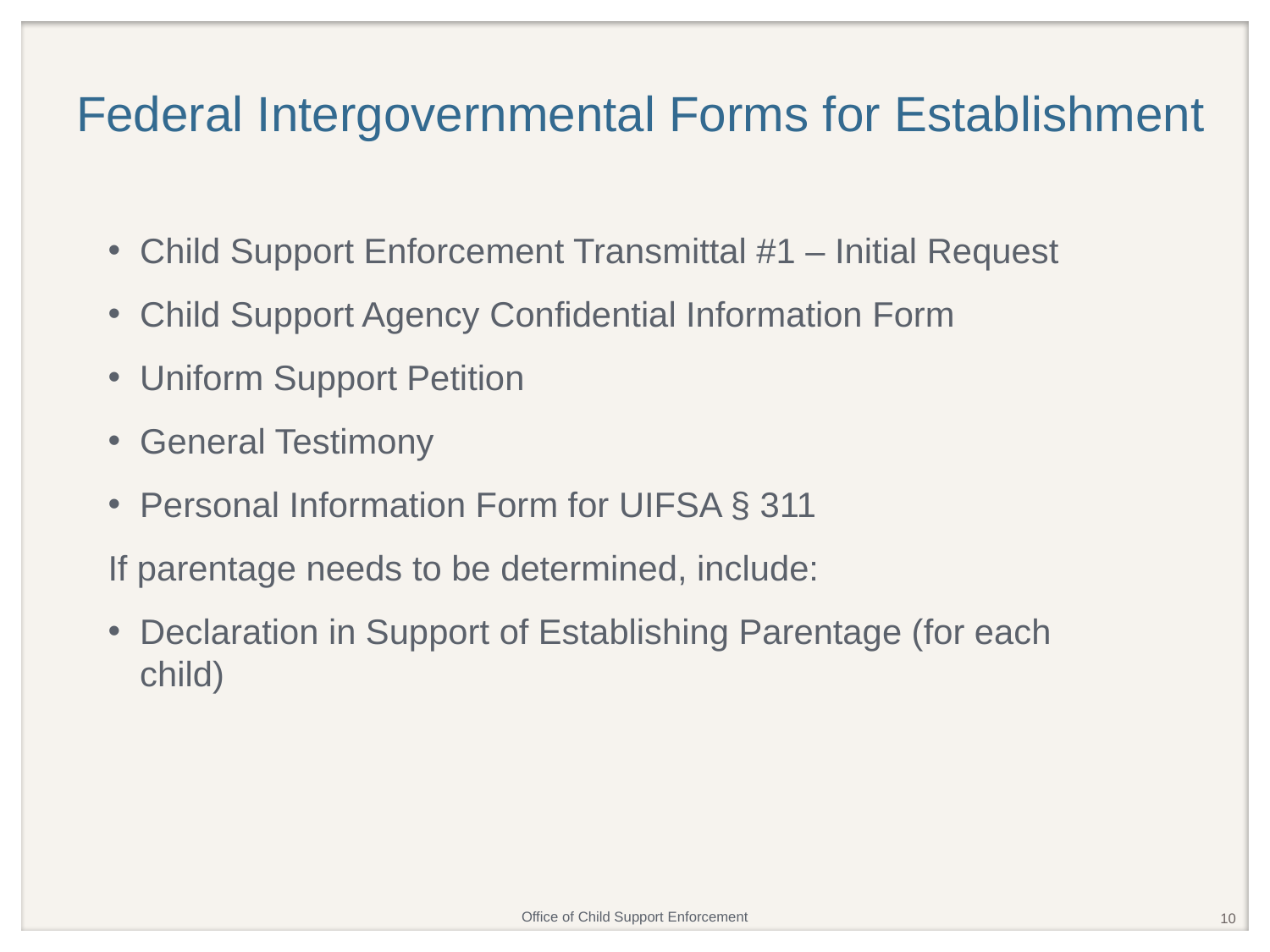

# Federal Intergovernmental Forms for Establishment
Child Support Enforcement Transmittal #1 – Initial Request
Child Support Agency Confidential Information Form
Uniform Support Petition
General Testimony
Personal Information Form for UIFSA § 311
If parentage needs to be determined, include:
Declaration in Support of Establishing Parentage (for each child)
10